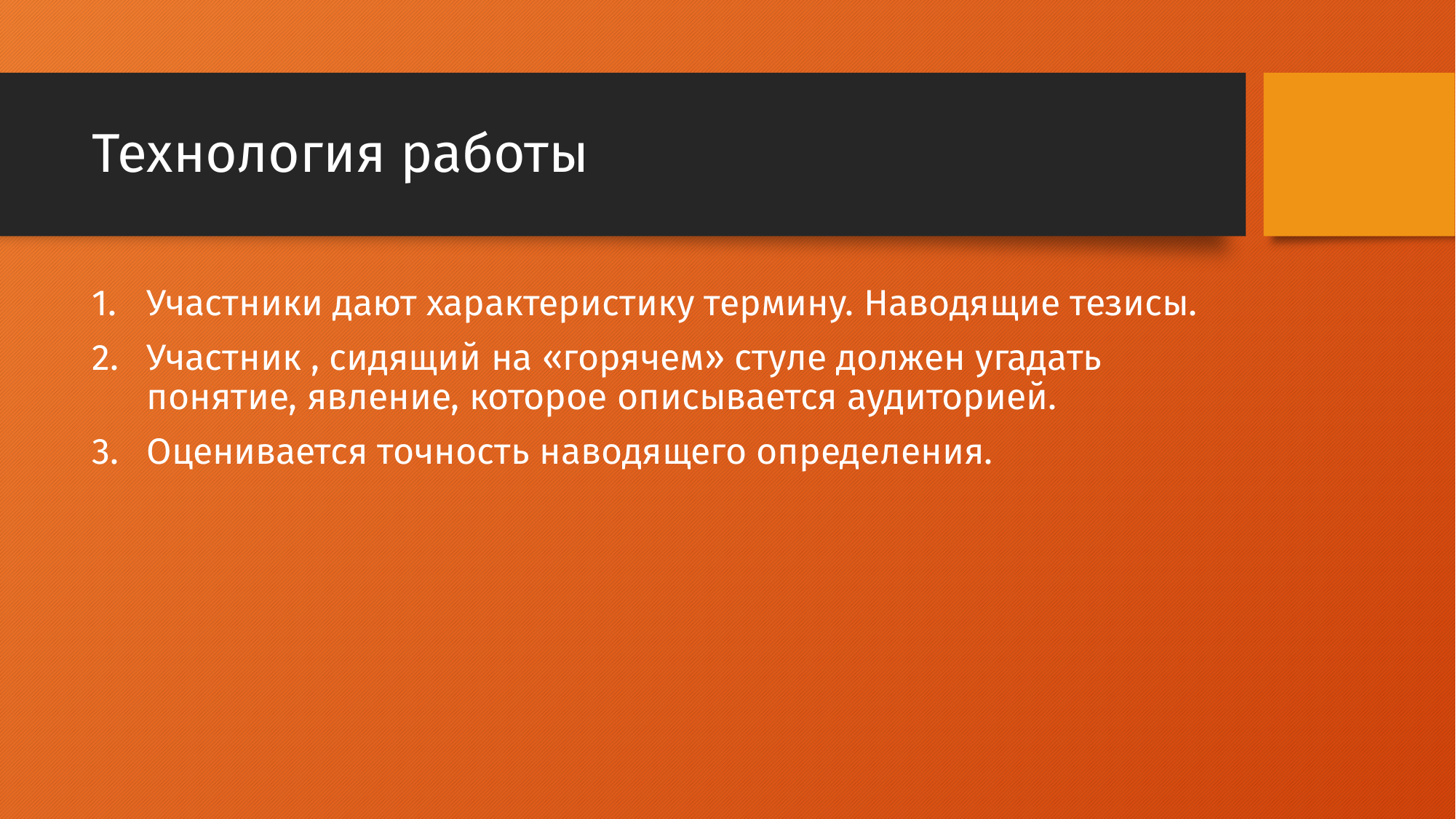

# Технология работы
Участники дают характеристику термину. Наводящие тезисы.
Участник , сидящий на «горячем» стуле должен угадать понятие, явление, которое описывается аудиторией.
Оценивается точность наводящего определения.